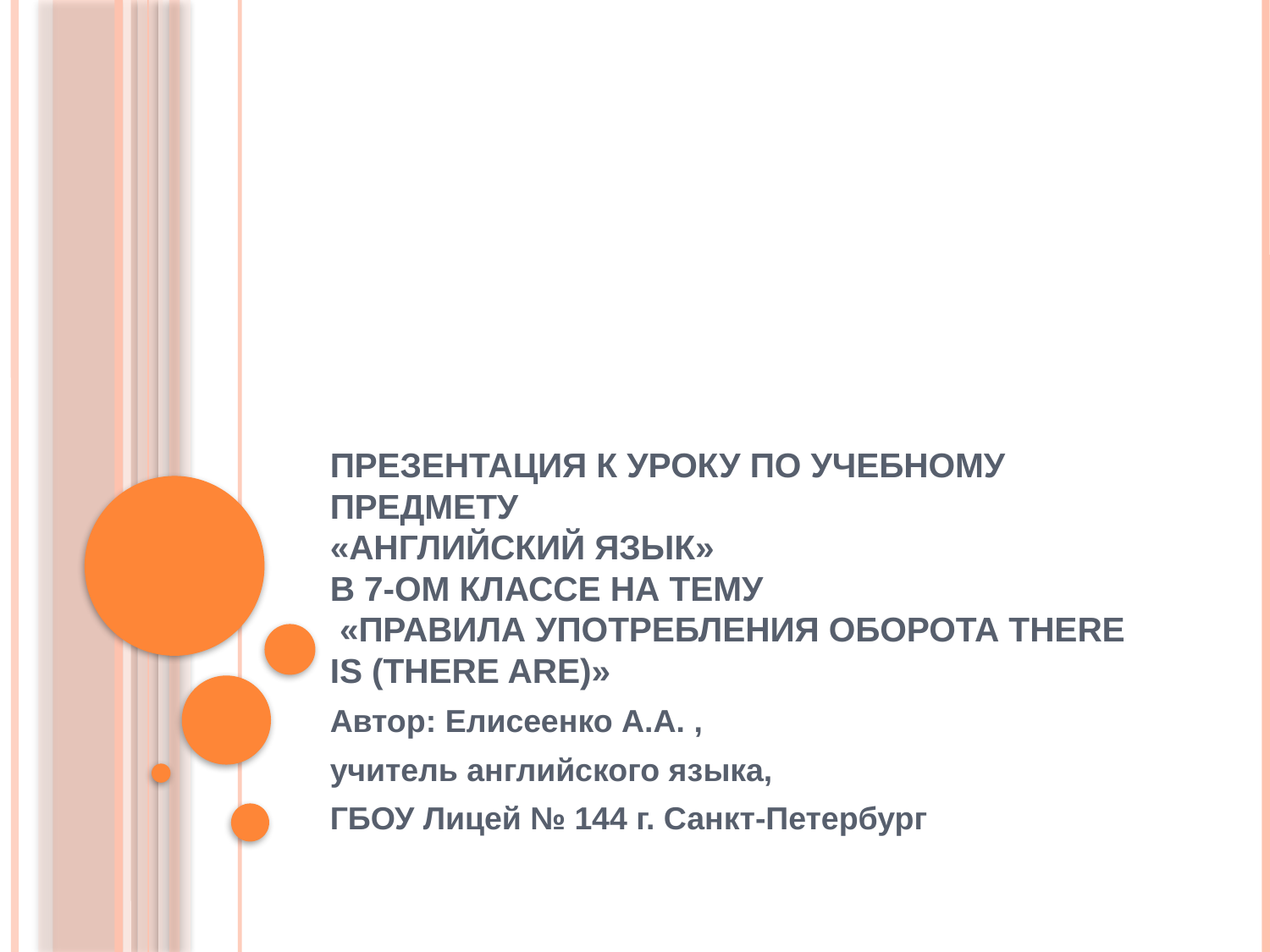

# Презентация к уроку по учебному предмету «английский язык» в 7-ом классе на тему «Правила употребления оборота there is (there are)»
Автор: Елисеенко А.А. ,
учитель английского языка,
ГБОУ Лицей № 144 г. Санкт-Петербург